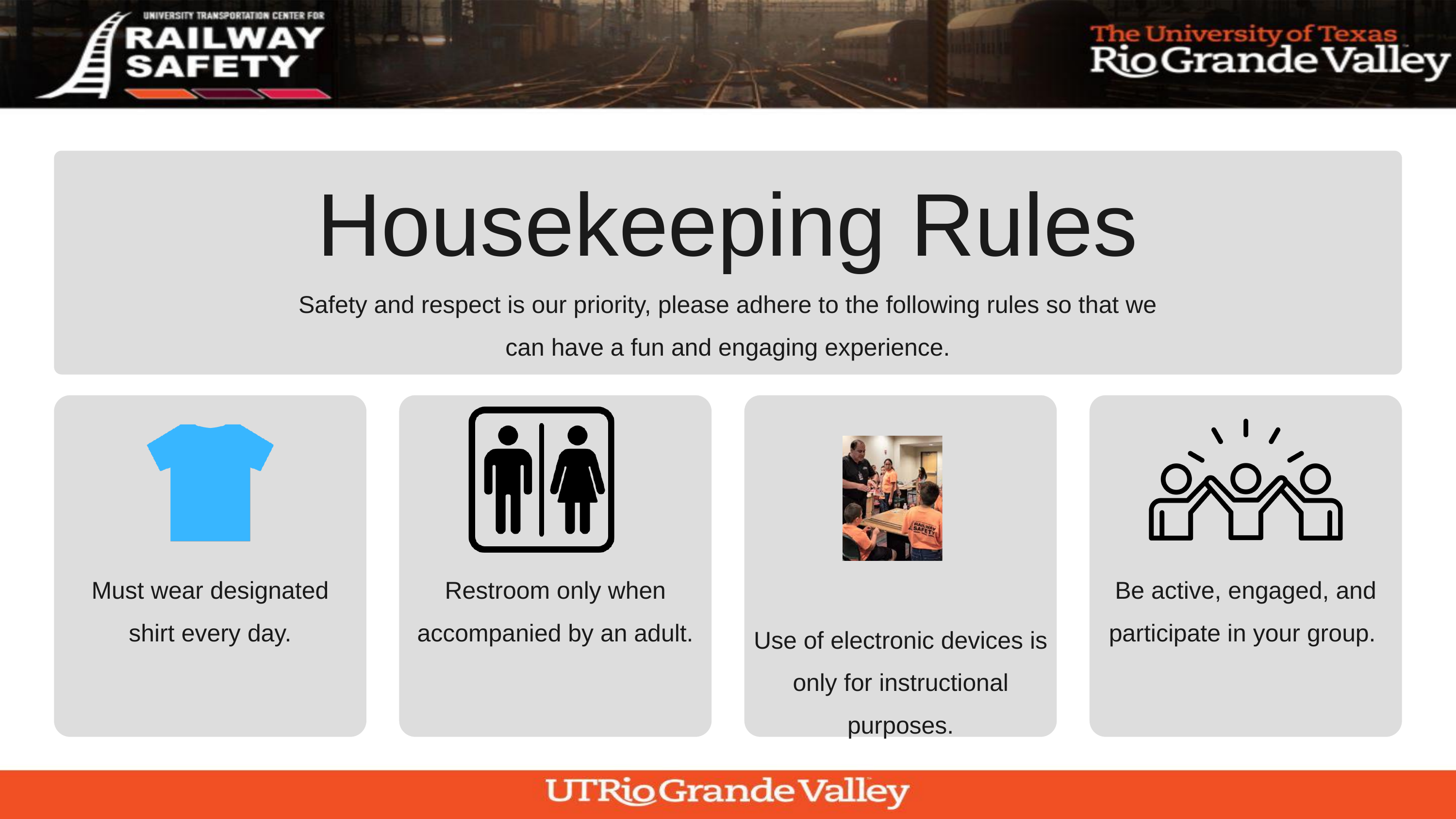

Housekeeping Rules
Safety and respect is our priority, please adhere to the following rules so that we can have a fun and engaging experience.

Must wear designated shirt every day.
Restroom only when accompanied by an adult.
Be active, engaged, and participate in your group.
Use of electronic devices is only for instructional purposes.